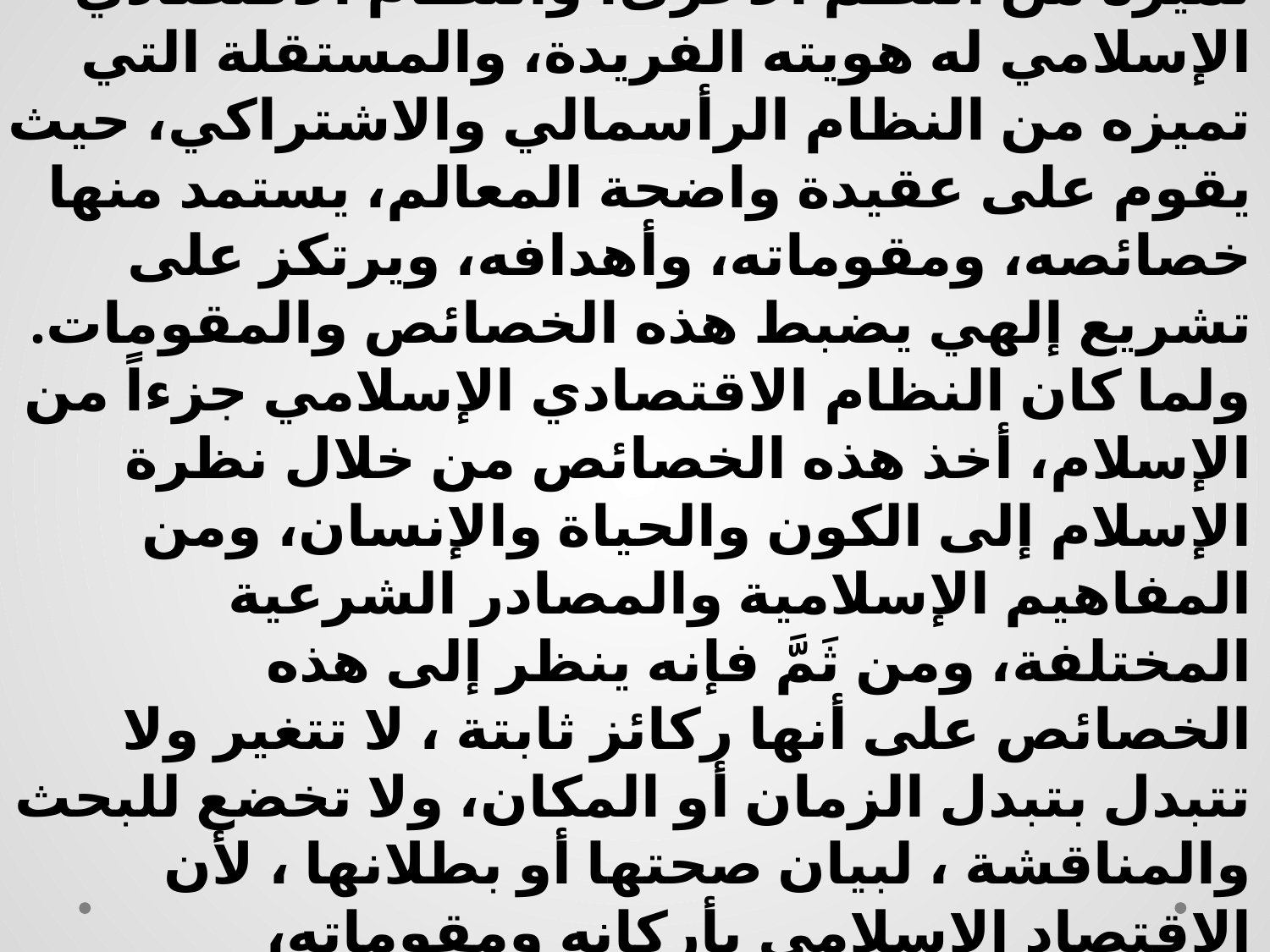

خصائص النظام الاقتصادي الاسلامي :
أن لكل نظام اقتصادي خصائصه الأساسية التي تميزه من النظم الأخرى، والنظام الاقتصادي الإسلامي له هويته الفريدة، والمستقلة التي تميزه من النظام الرأسمالي والاشتراكي، حيث يقوم على عقيدة واضحة المعالم، يستمد منها خصائصه، ومقوماته، وأهدافه، ويرتكز على تشريع إلهي يضبط هذه الخصائص والمقومات. ولما كان النظام الاقتصادي الإسلامي جزءاً من الإسلام، أخذ هذه الخصائص من خلال نظرة الإسلام إلى الكون والحياة والإنسان، ومن المفاهيم الإسلامية والمصادر الشرعية المختلفة، ومن ثَمَّ فإنه ينظر إلى هذه الخصائص على أنها ركائز ثابتة ، لا تتغير ولا تتبدل بتبدل الزمان أو المكان، ولا تخضع للبحث والمناقشة ، لبيان صحتها أو بطلانها ، لأن الاقتصاد الإسلامي بأركانه ومقوماته، وخصائصه تحكمه التعاليم الإسلامية ، والقيم الخلقية المستمدة من مصادر التشريع التي لا يأتيها الباطل من بين يديها أو من خلفها .